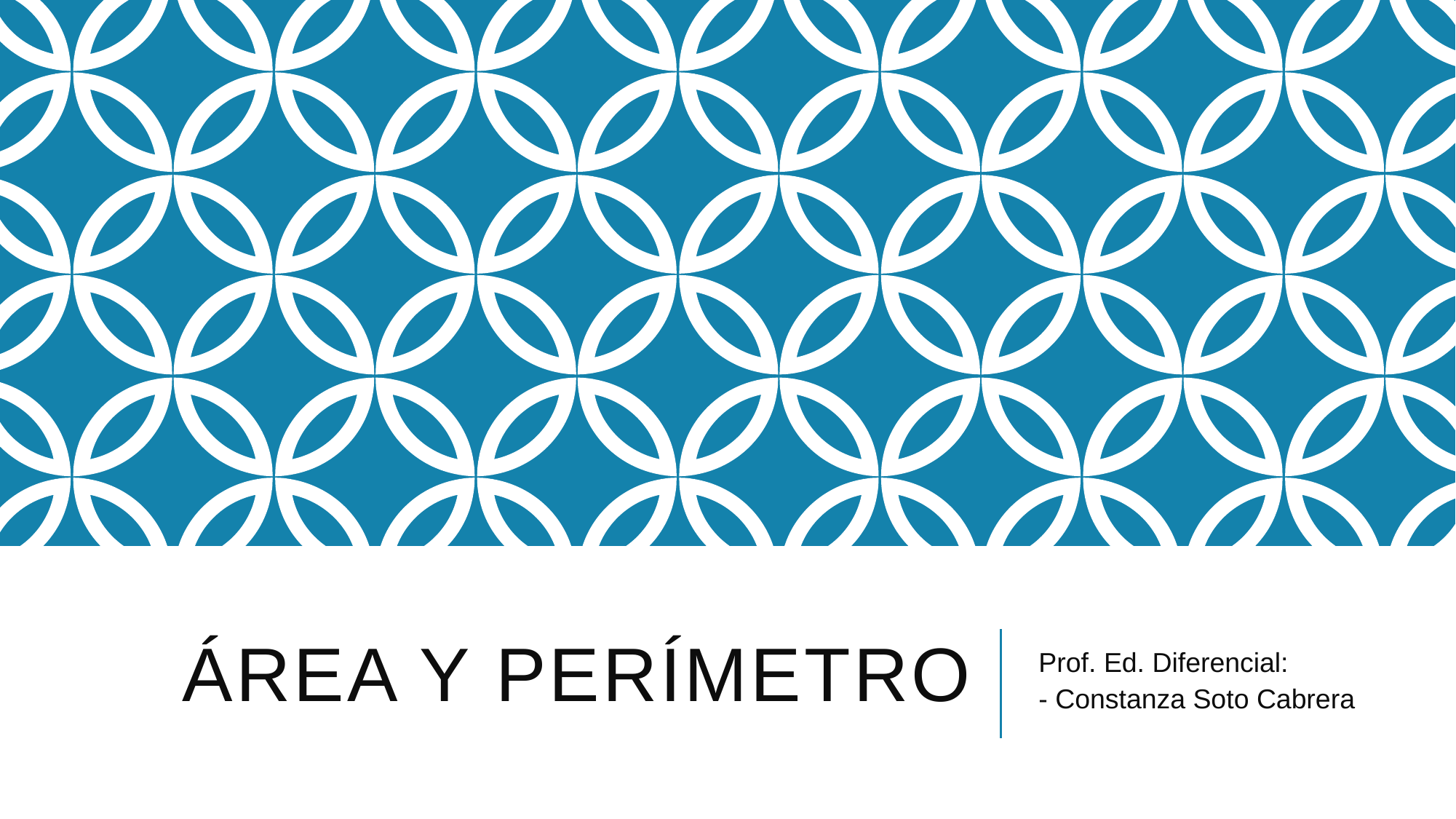

# Área y perímetro
Prof. Ed. Diferencial:
- Constanza Soto Cabrera